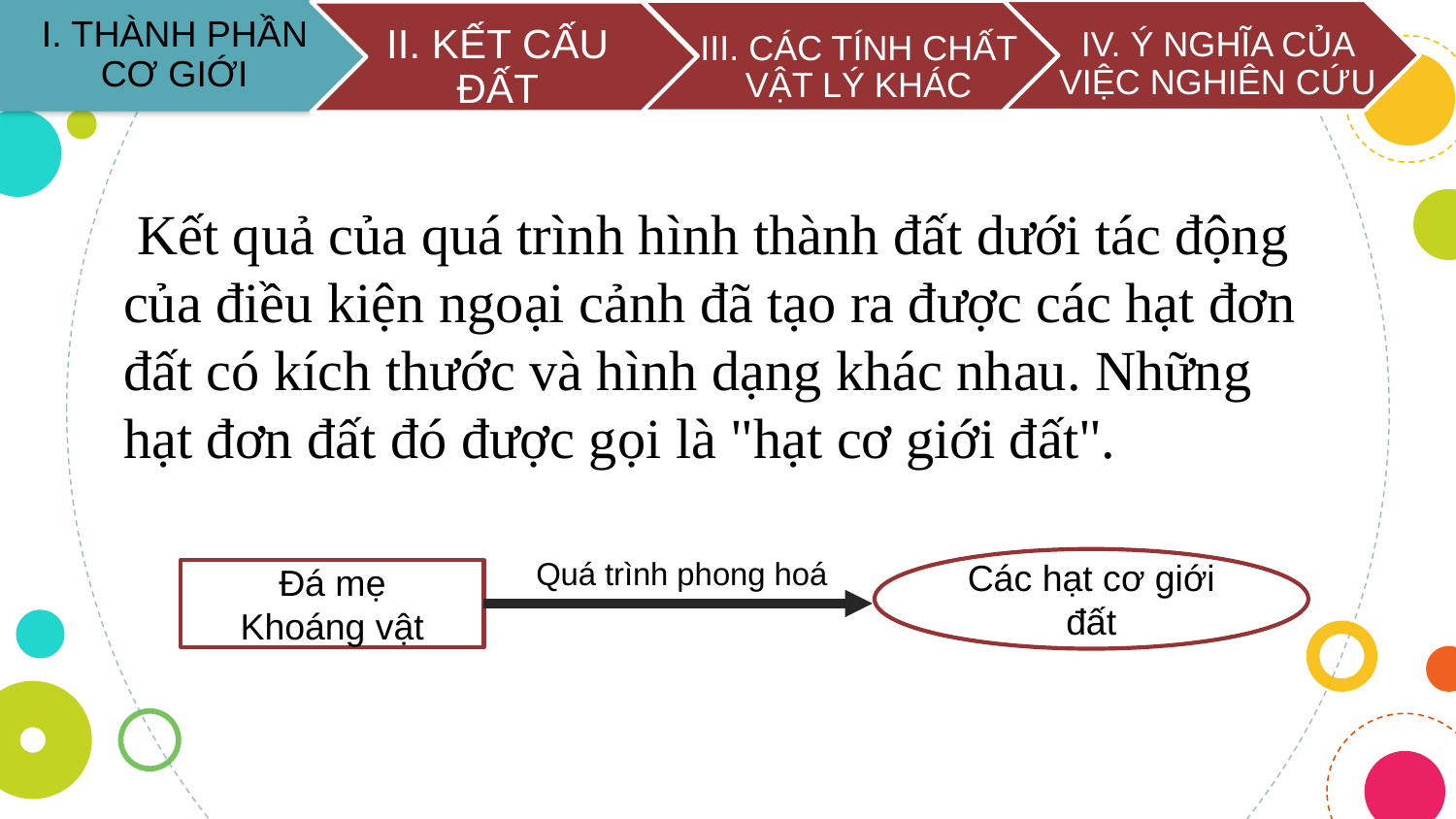

IV. Ý NGHĨA CỦA VIỆC NGHIÊN CỨU

I. THÀNH PHẦN CƠ GIỚI

III. CÁC TÍNH CHẤT VẬT LÝ KHÁC

II. KẾT CẤU ĐẤT
 Kết quả của quá trình hình thành đất dưới tác động của điều kiện ngoại cảnh đã tạo ra được các hạt đơn đất có kích thước và hình dạng khác nhau. Những hạt đơn đất đó được gọi là "hạt cơ giới đất".
Quá trình phong hoá
Các hạt cơ giới đất
Đá mẹ
Khoáng vật